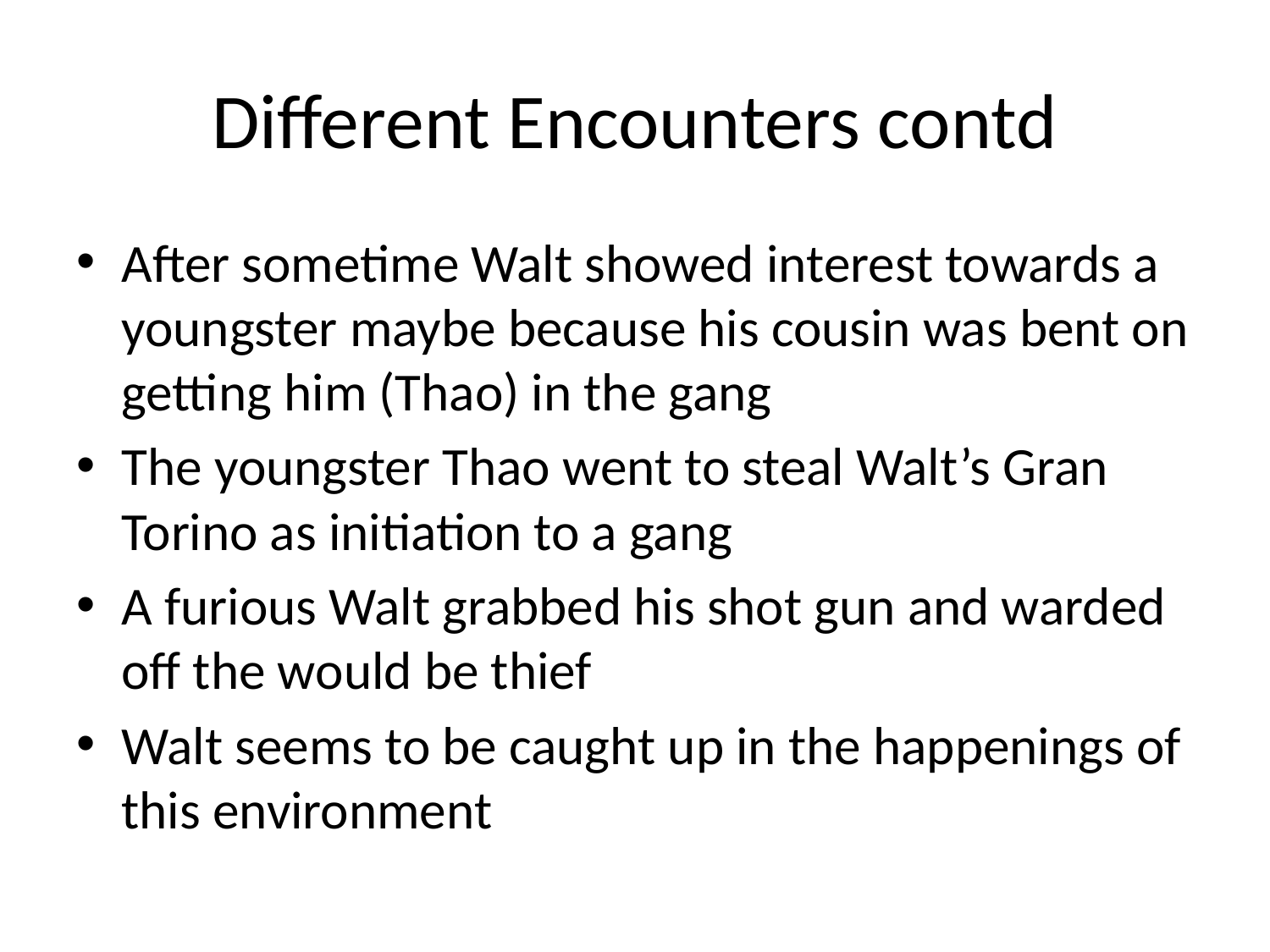

# Different Encounters contd
After sometime Walt showed interest towards a youngster maybe because his cousin was bent on getting him (Thao) in the gang
The youngster Thao went to steal Walt’s Gran Torino as initiation to a gang
A furious Walt grabbed his shot gun and warded off the would be thief
Walt seems to be caught up in the happenings of this environment